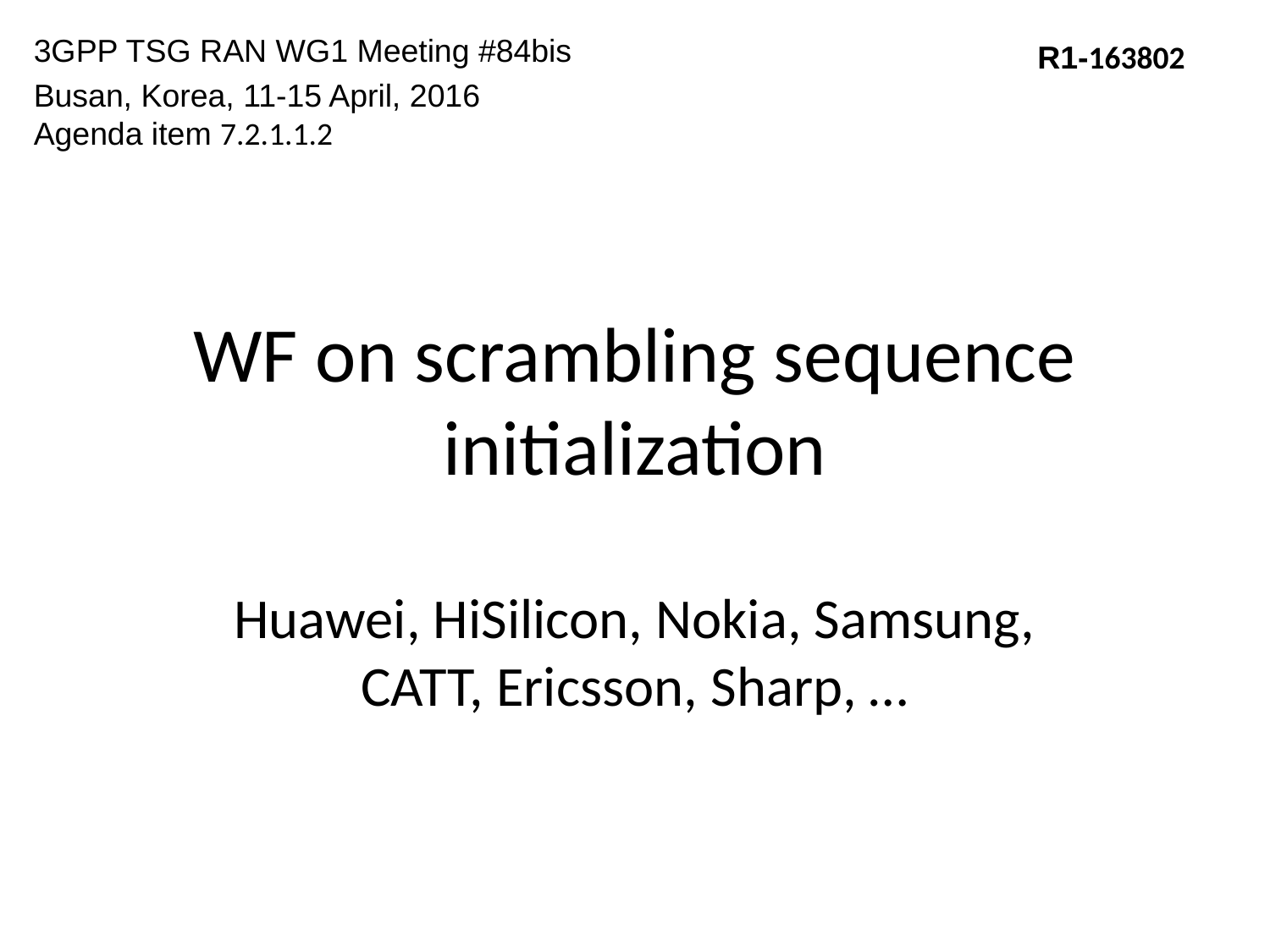

3GPP TSG RAN WG1 Meeting #84bis
Busan, Korea, 11-15 April, 2016
Agenda item 7.2.1.1.2
R1-163802
# WF on scrambling sequence initialization
Huawei, HiSilicon, Nokia, Samsung, CATT, Ericsson, Sharp, …